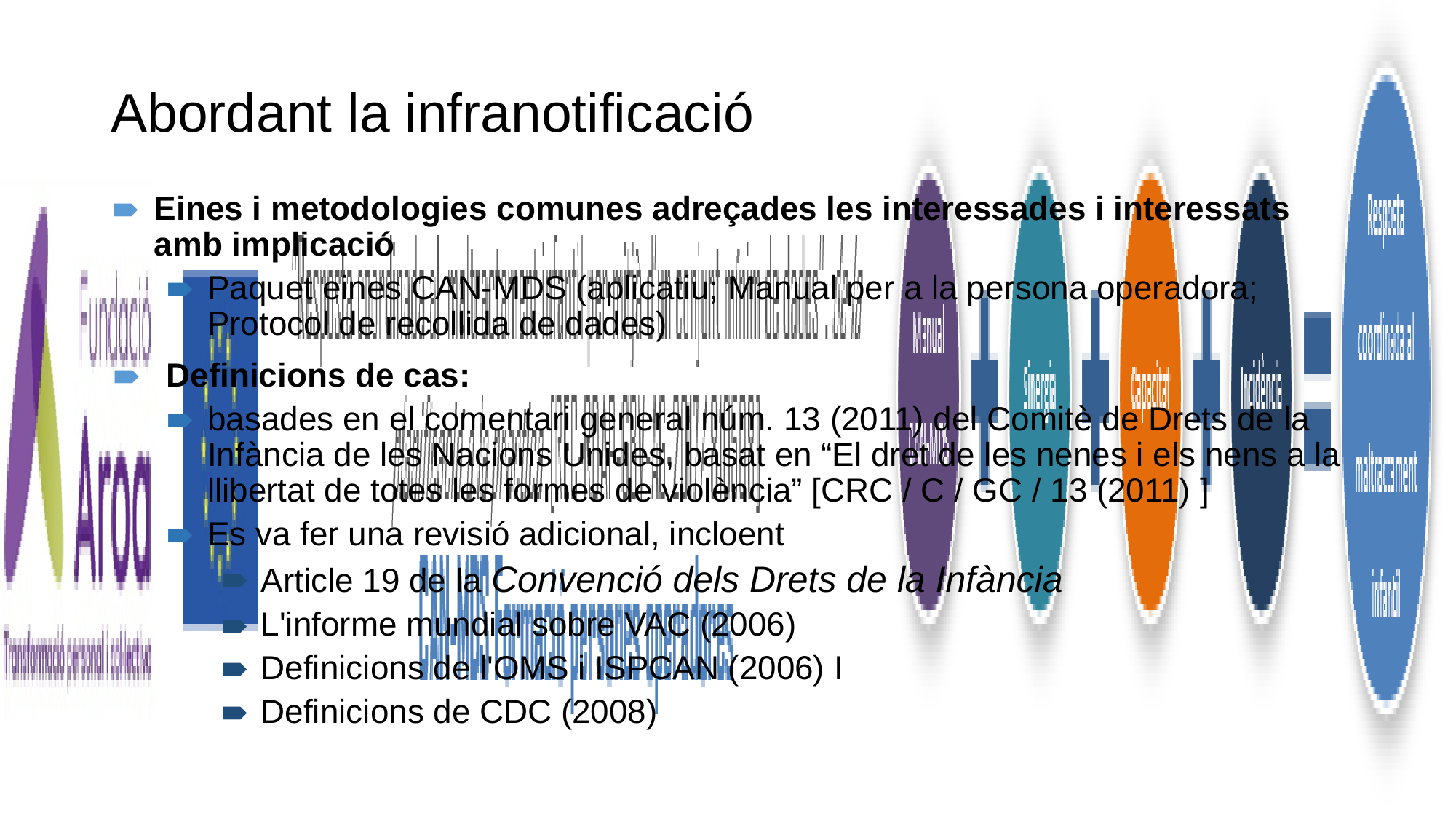

# Abordant la infranotificació
Eines i metodologies comunes adreçades les interessades i interessats amb implicació
Paquet eines CAN-MDS (aplicatiu; Manual per a la persona operadora; Protocol de recollida de dades)
Definicions de cas:
basades en el comentari general núm. 13 (2011) del Comitè de Drets de la Infància de les Nacions Unides, basat en “El dret de les nenes i els nens a la llibertat de totes les formes de violència” [CRC / C / GC / 13 (2011) ]
Es va fer una revisió adicional, incloent
Article 19 de la Convenció dels Drets de la Infància
L'informe mundial sobre VAC (2006)
Definicions de l'OMS i ISPCAN (2006) I
Definicions de CDC (2008)